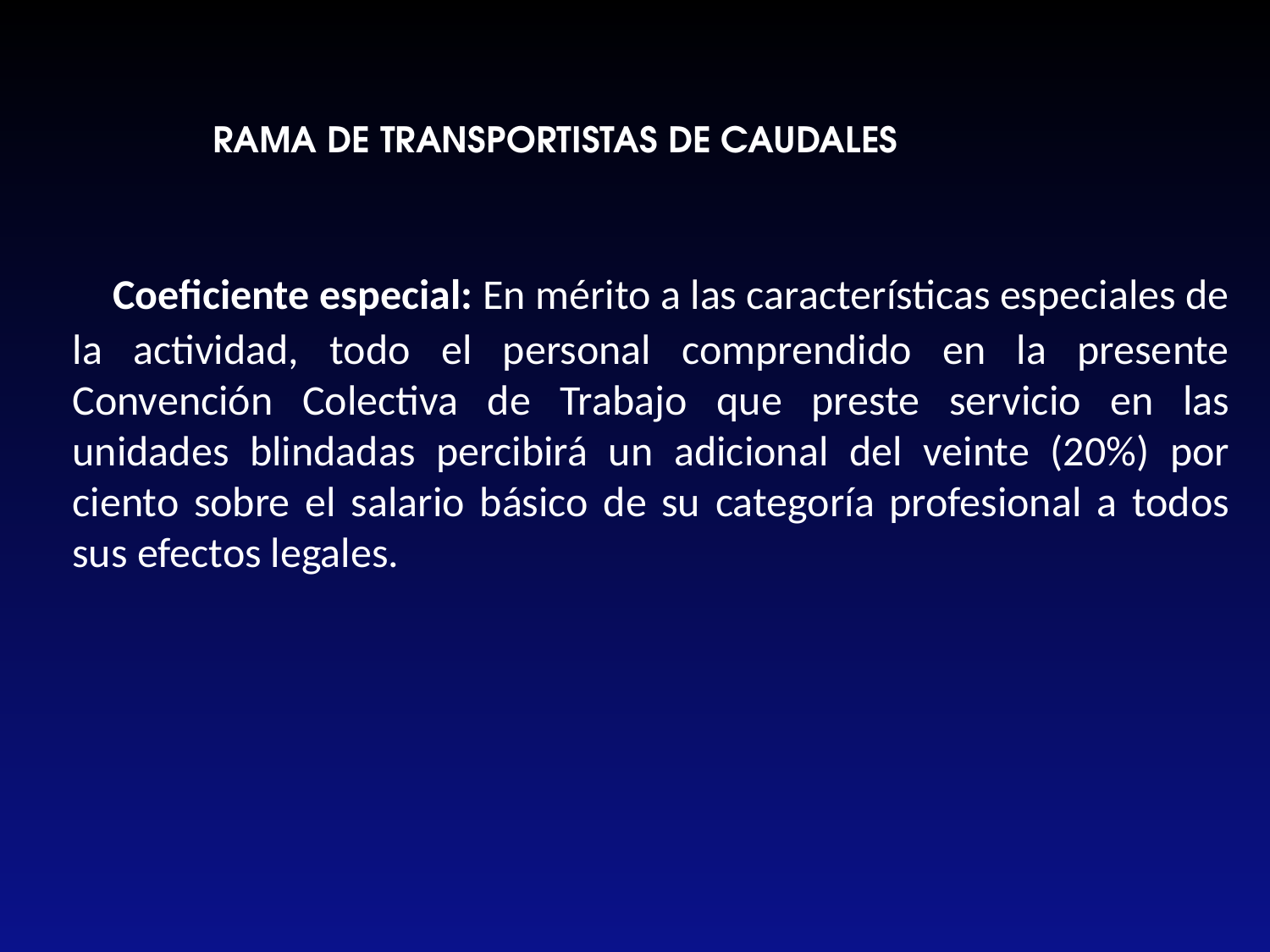

RAMA DE TRANSPORTISTAS DE CAUDALES
      Coeficiente especial: En mérito a las características especiales de la actividad, todo el personal comprendido en la presente Convención Colectiva de Trabajo que preste servicio en las unidades blindadas percibirá un adicional del veinte (20%) por ciento sobre el salario básico de su categoría profesional a todos sus efectos legales.